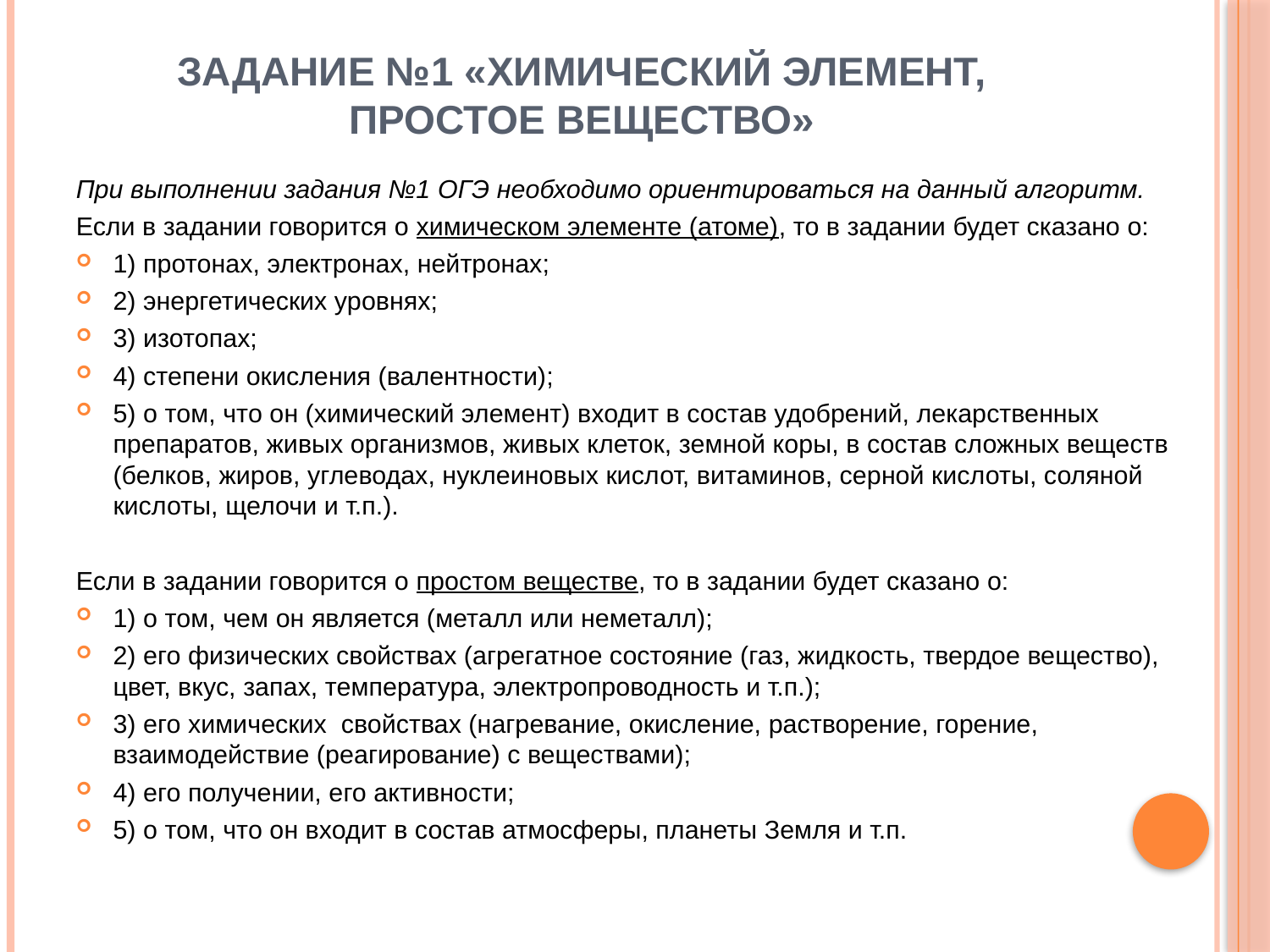

# Задание №1 «Химический элемент, простое вещество»
При выполнении задания №1 ОГЭ необходимо ориентироваться на данный алгоритм.
Если в задании говорится о химическом элементе (атоме), то в задании будет сказано о:
1) протонах, электронах, нейтронах;
2) энергетических уровнях;
3) изотопах;
4) степени окисления (валентности);
5) о том, что он (химический элемент) входит в состав удобрений, лекарственных препаратов, живых организмов, живых клеток, земной коры, в состав сложных веществ (белков, жиров, углеводах, нуклеиновых кислот, витаминов, серной кислоты, соляной кислоты, щелочи и т.п.).

Если в задании говорится о простом веществе, то в задании будет сказано о:
1) о том, чем он является (металл или неметалл);
2) его физических свойствах (агрегатное состояние (газ, жидкость, твердое вещество), цвет, вкус, запах, температура, электропроводность и т.п.);
3) его химических  свойствах (нагревание, окисление, растворение, горение, взаимодействие (реагирование) с веществами);
4) его получении, его активности;
5) о том, что он входит в состав атмосферы, планеты Земля и т.п.